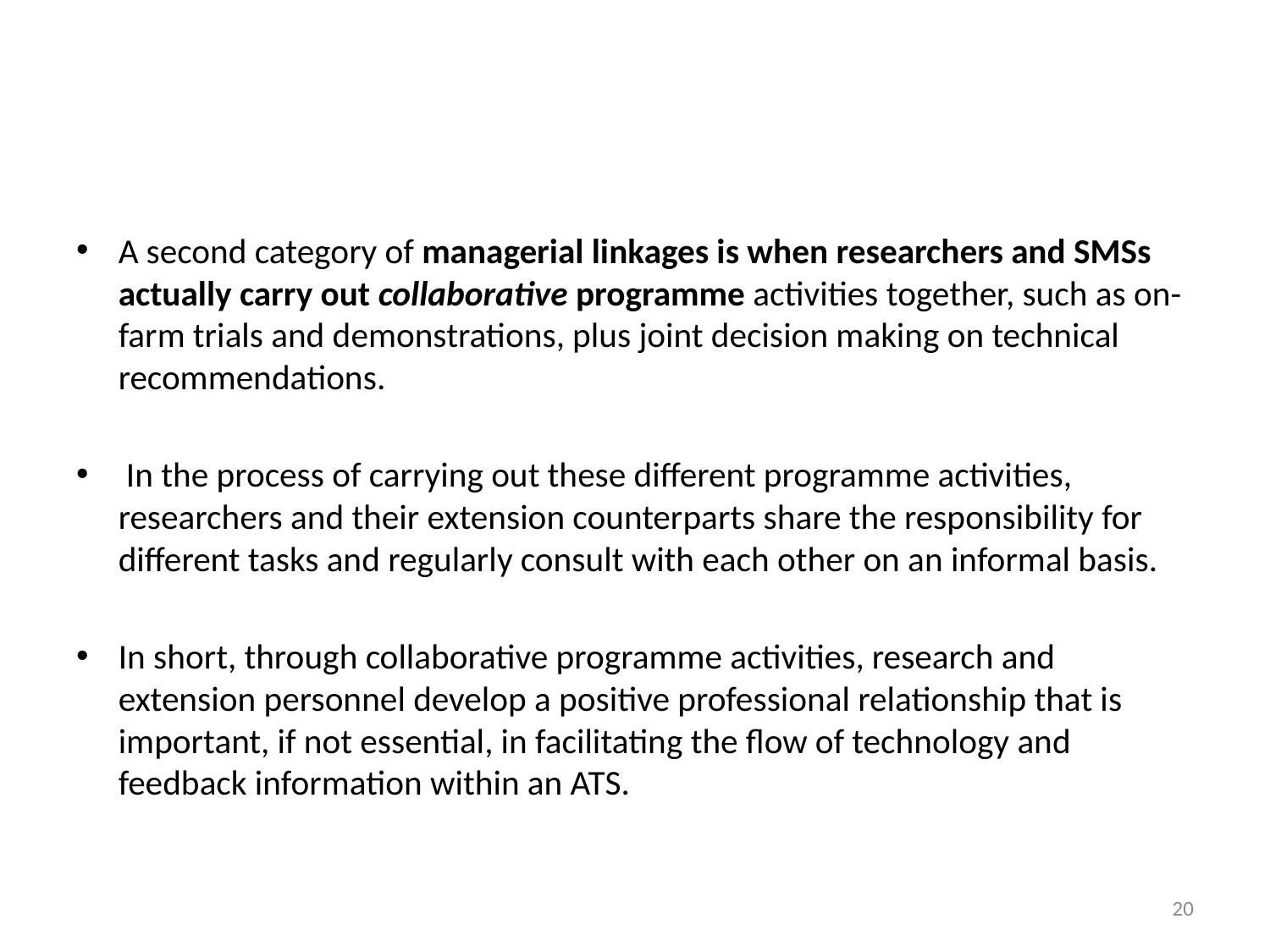

#
A second category of managerial linkages is when researchers and SMSs actually carry out collaborative programme activities together, such as on-farm trials and demonstrations, plus joint decision making on technical recommendations.

 In the process of carrying out these different programme activities, researchers and their extension counterparts share the responsibility for different tasks and regularly consult with each other on an informal basis.

In short, through collaborative programme activities, research and extension personnel develop a positive professional relationship that is important, if not essential, in facilitating the flow of technology and feedback information within an ATS.
20